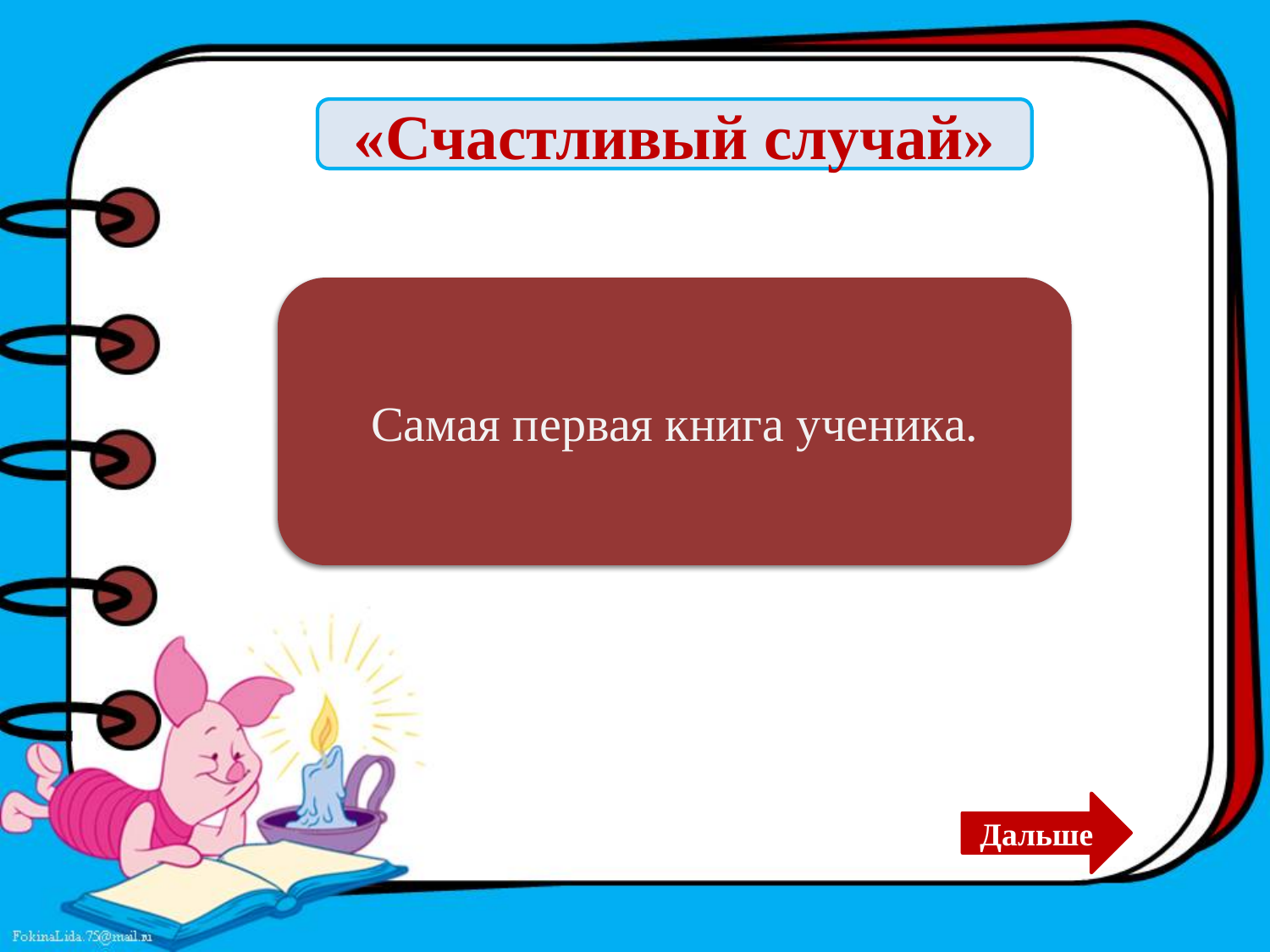

«Счастливый случай»
Букварь
Самая первая книга ученика.

Дальше